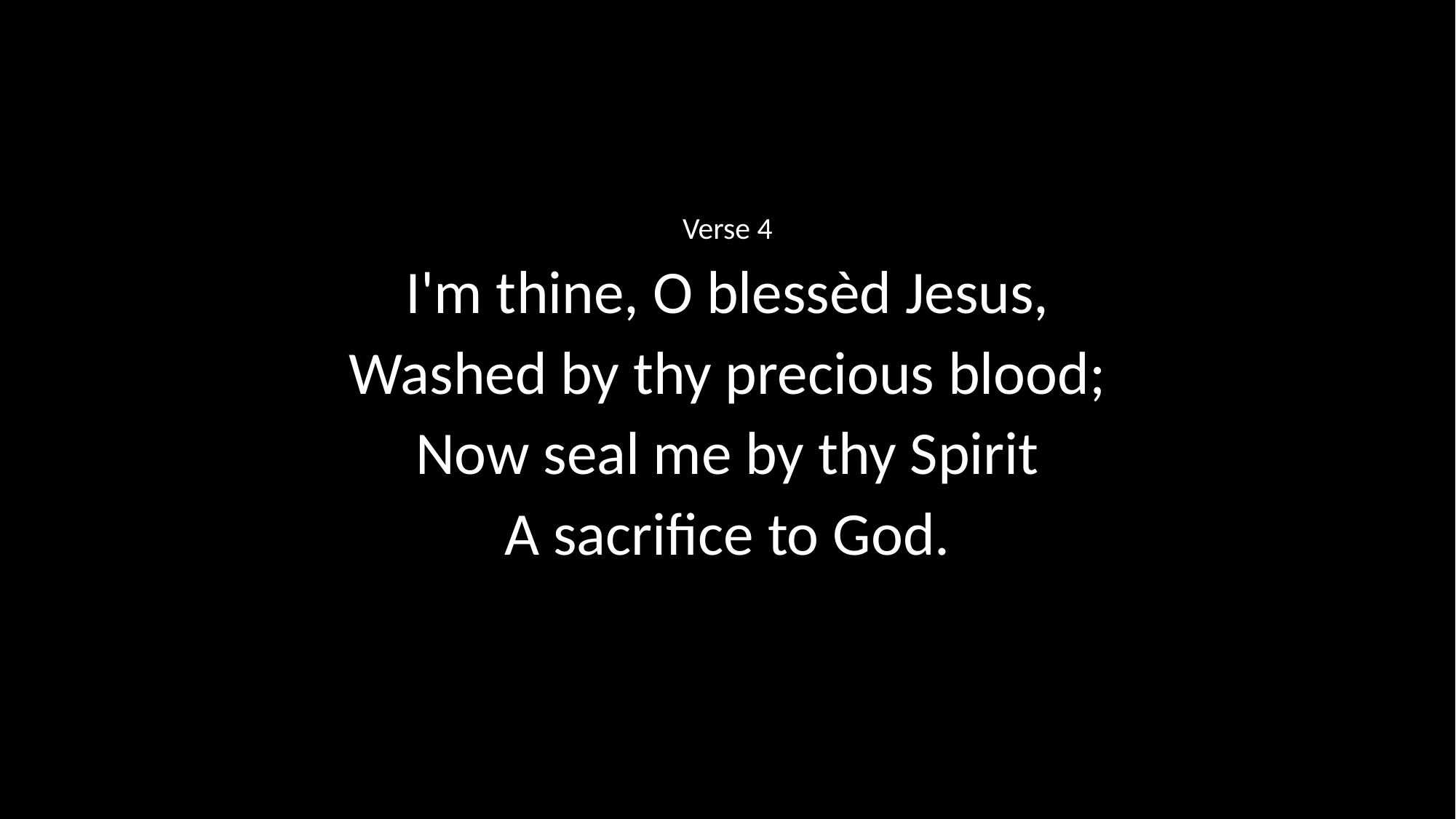

Verse 4
I'm thine, O blessèd Jesus,
Washed by thy precious blood;
Now seal me by thy Spirit
A sacrifice to God.